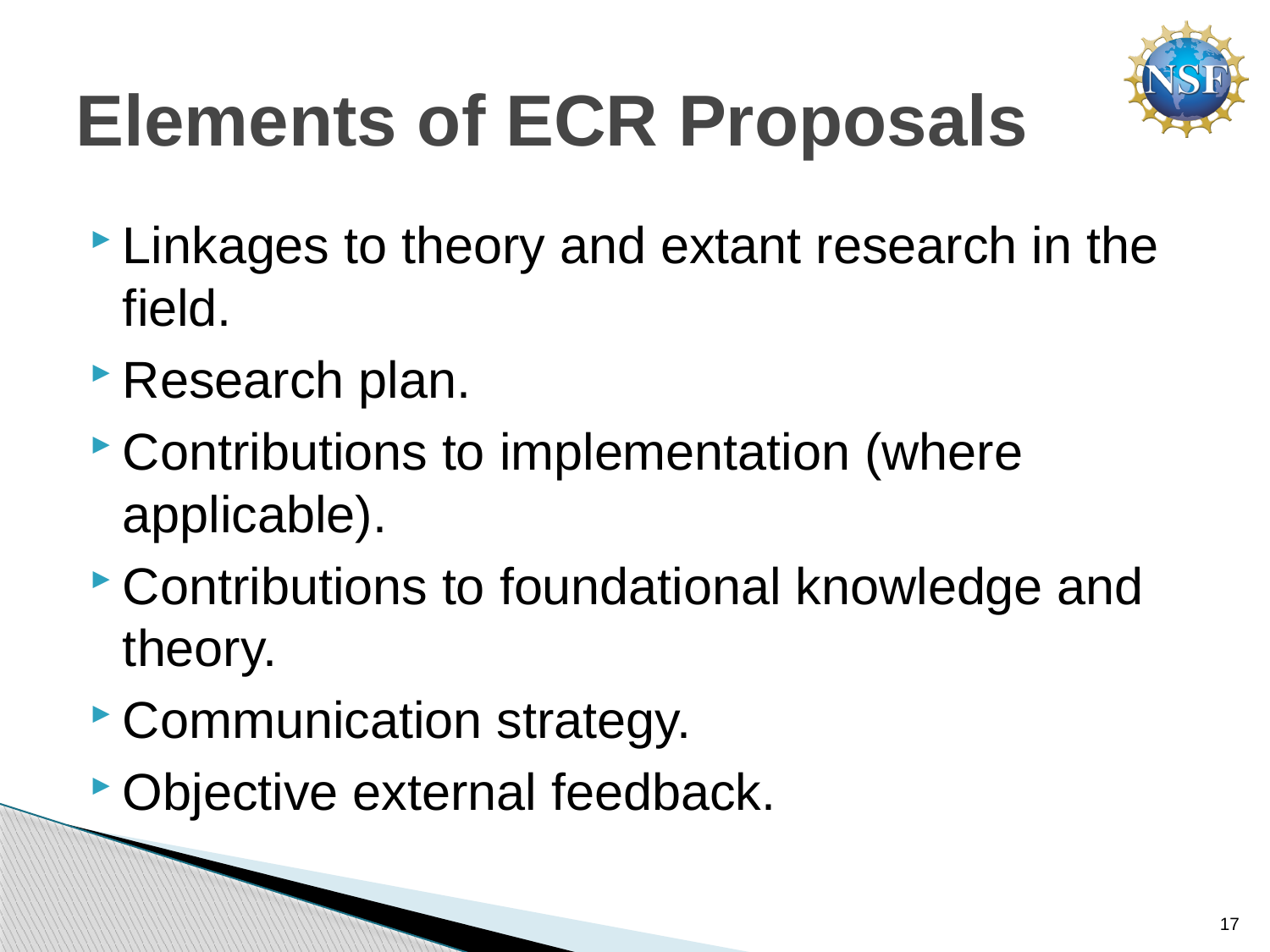

# Elements of ECR Proposals
Linkages to theory and extant research in the field.
Research plan.
Contributions to implementation (where applicable).
Contributions to foundational knowledge and theory.
Communication strategy.
Objective external feedback.

17